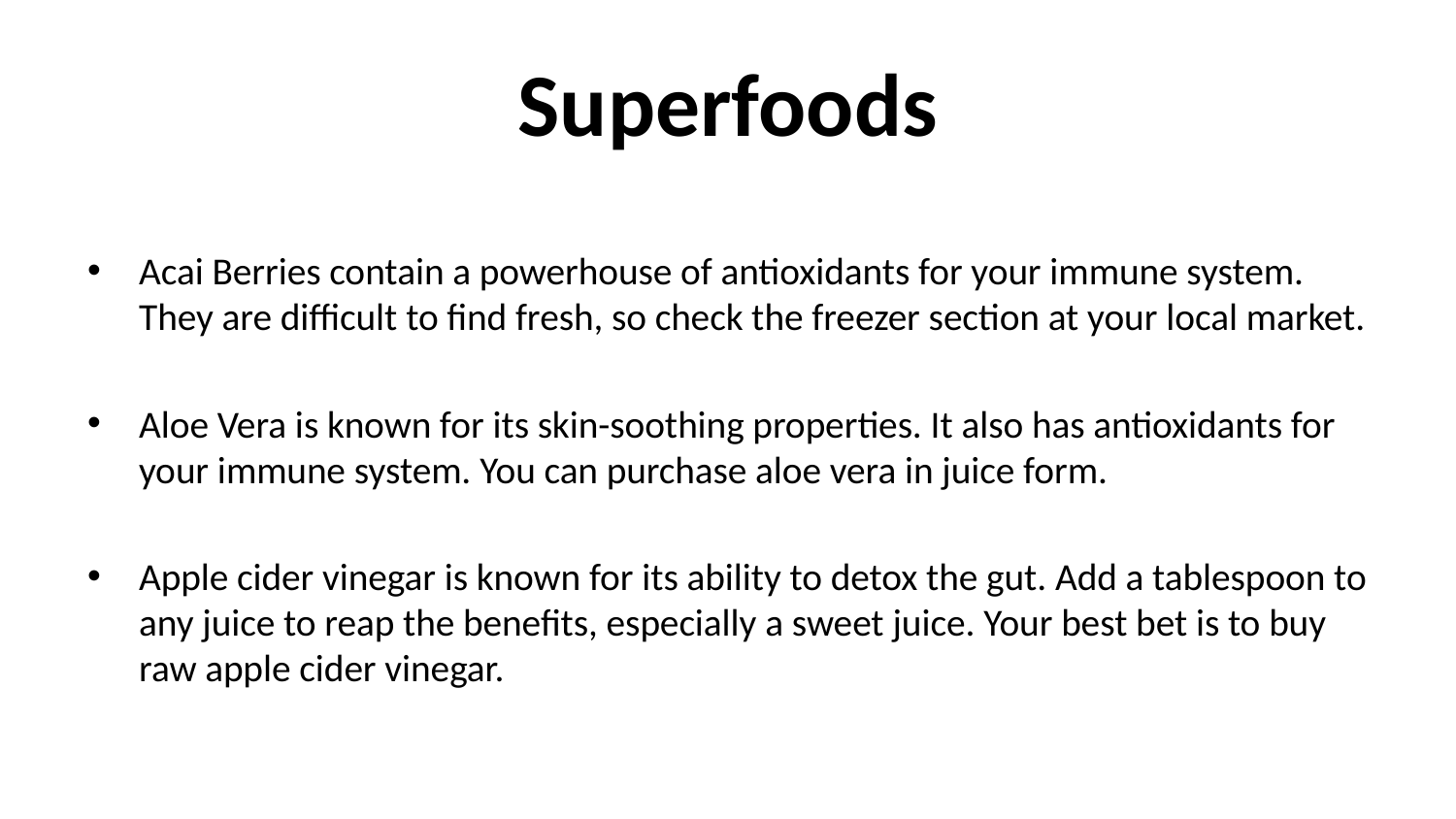

# Superfoods
Acai Berries contain a powerhouse of antioxidants for your immune system. They are difficult to find fresh, so check the freezer section at your local market.

Aloe Vera is known for its skin-soothing properties. It also has antioxidants for your immune system. You can purchase aloe vera in juice form.

Apple cider vinegar is known for its ability to detox the gut. Add a tablespoon to any juice to reap the benefits, especially a sweet juice. Your best bet is to buy raw apple cider vinegar.